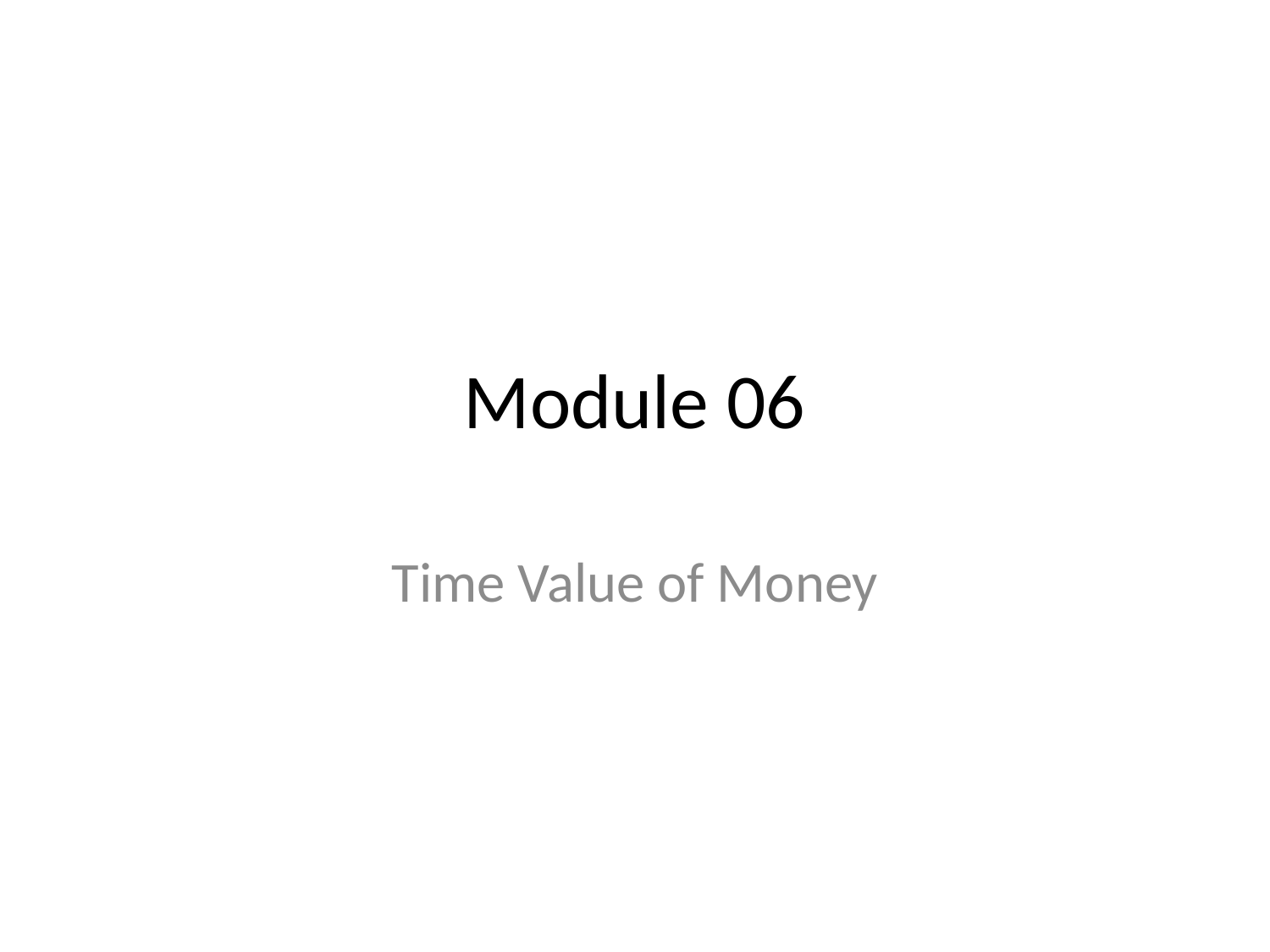

# Module 06
Time Value of Money